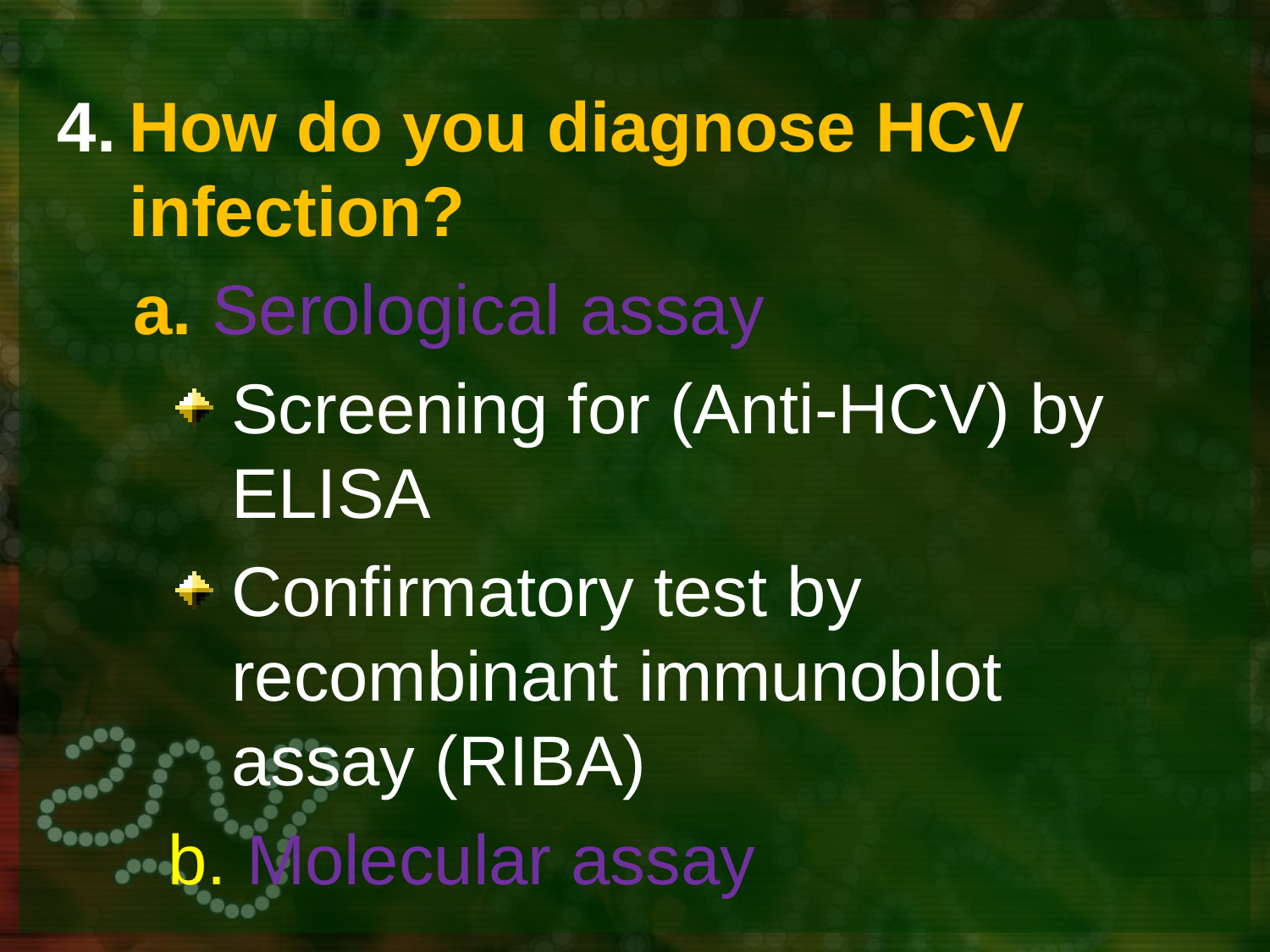

How do you diagnose HCV infection?
a. Serological assay
Screening for (Anti-HCV) by ELISA
Confirmatory test by recombinant immunoblot assay (RIBA)
b. Molecular assay